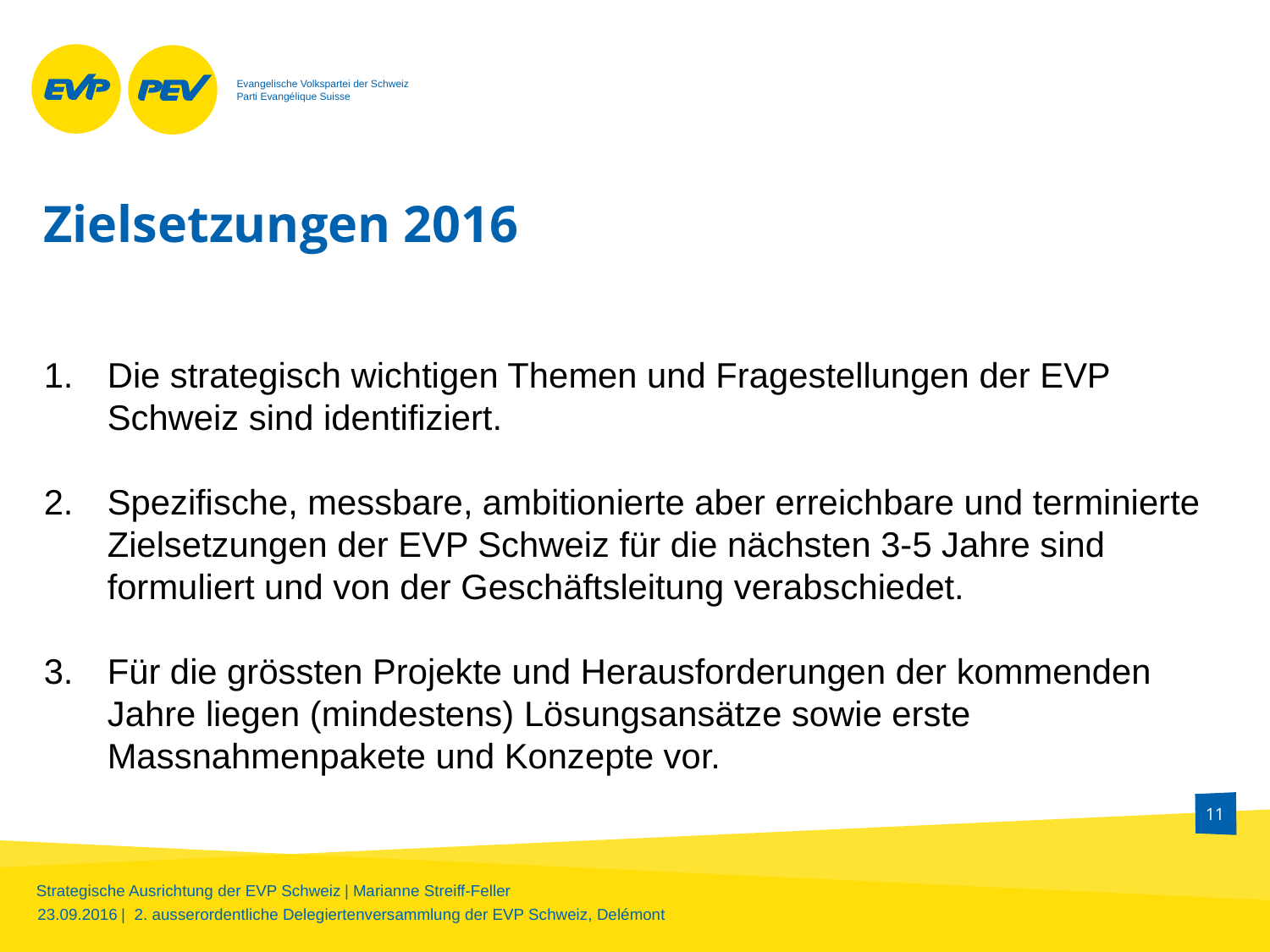

# Zielsetzungen 2016
Die strategisch wichtigen Themen und Fragestellungen der EVP Schweiz sind identifiziert.

Spezifische, messbare, ambitionierte aber erreichbare und terminierte Zielsetzungen der EVP Schweiz für die nächsten 3-5 Jahre sind formuliert und von der Geschäftsleitung verabschiedet.

Für die grössten Projekte und Herausforderungen der kommenden Jahre liegen (mindestens) Lösungsansätze sowie erste Massnahmenpakete und Konzepte vor.

11
23.09.2016